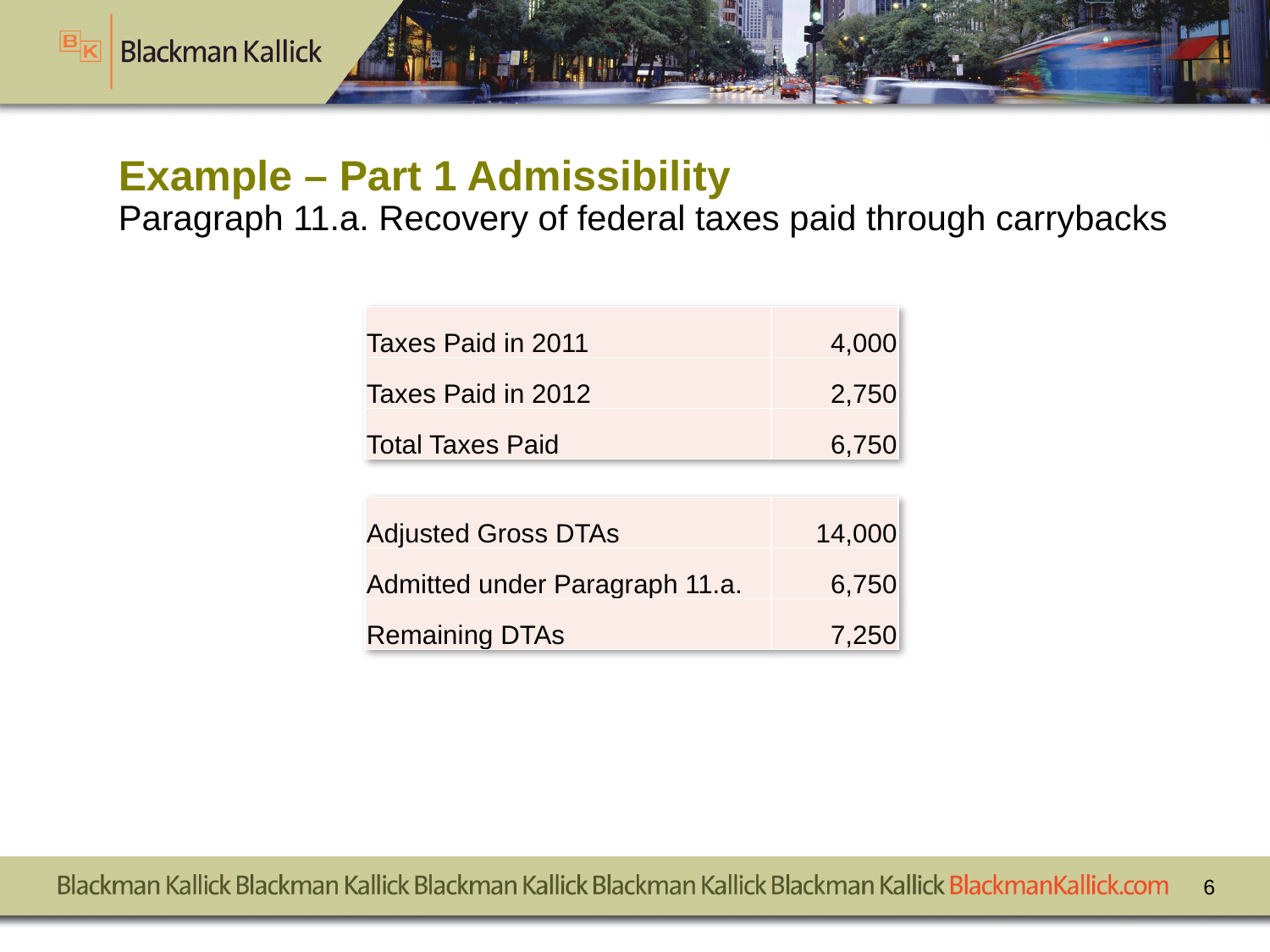

# Example – Part 1 Admissibility Paragraph 11.a. Recovery of federal taxes paid through carrybacks
| Taxes Paid in 2011 | 4,000 |
| --- | --- |
| Taxes Paid in 2012 | 2,750 |
| Total Taxes Paid | 6,750 |
| Adjusted Gross DTAs | 14,000 |
| --- | --- |
| Admitted under Paragraph 11.a. | 6,750 |
| Remaining DTAs | 7,250 |